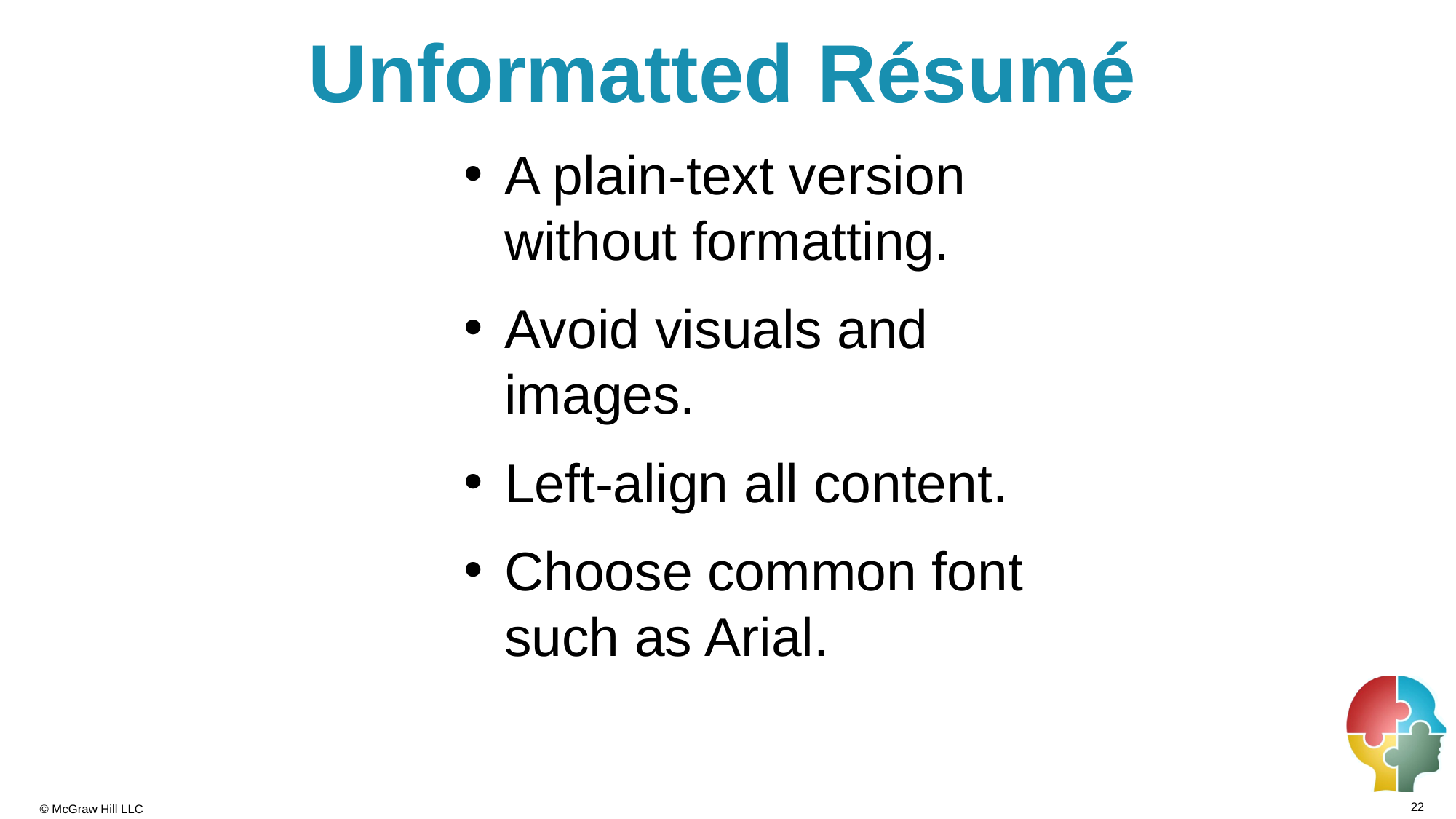

# Unformatted Résumé
A plain-text version without formatting.
Avoid visuals and images.
Left-align all content.
Choose common font such as Arial.
22